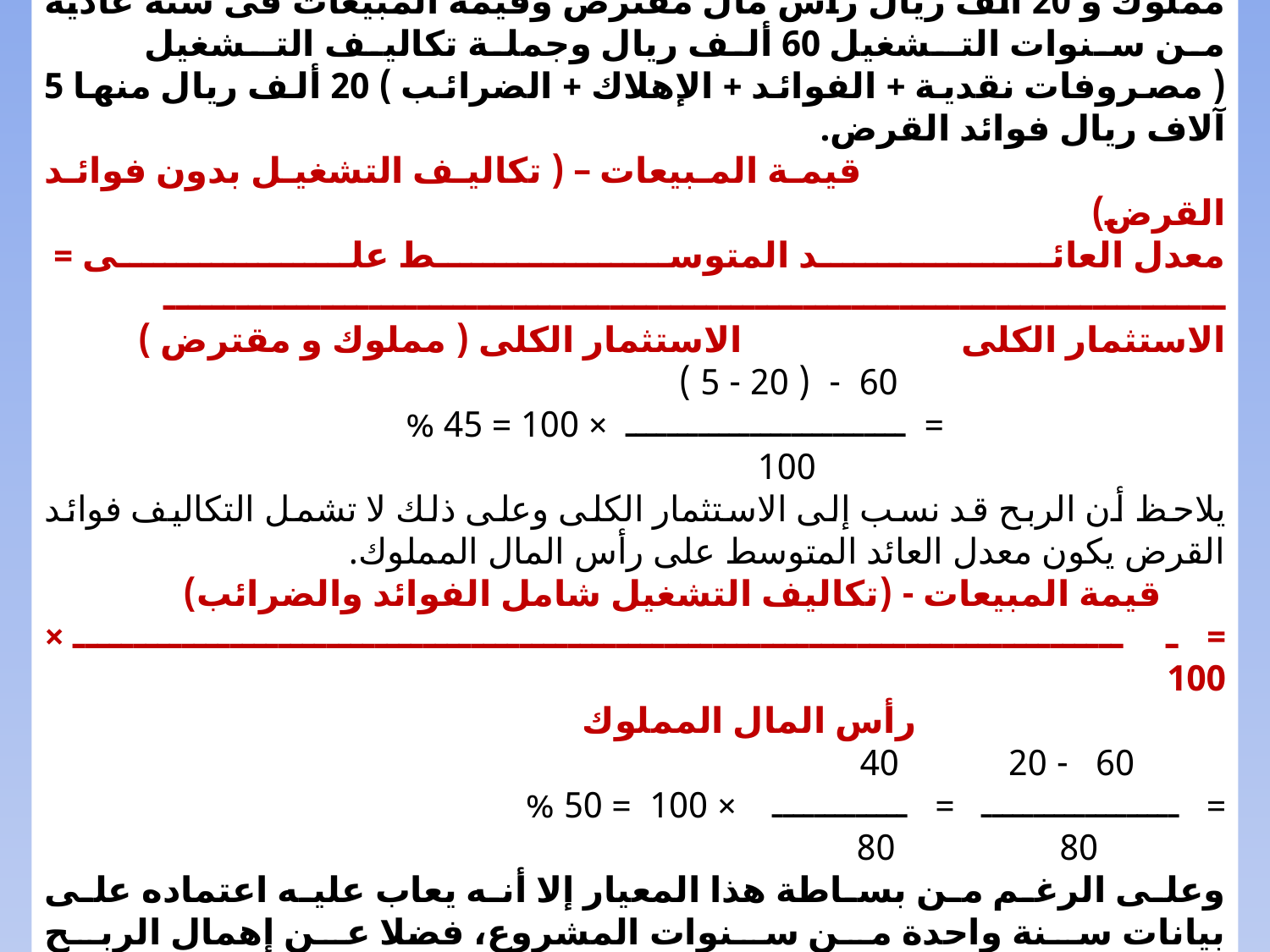

مشروع تكاليفه الاستثمارية 100 ألف ريال منها 80 ألف ريال رأس مال مملوك و 20 ألف ريال رأس مال مقترض وقيمة المبيعات فى سنة عادية من سنوات التـشغيل 60 ألف ريال وجملة تكاليف التـشغيل            ( مصروفات نقدية + الفوائد + الإهلاك + الضرائب ) 20 ألف ريال منها 5 آلاف ريال فوائد القرض.
                                        قيمة المبيعات – ( تكاليف التشغيل بدون فوائد القرض)
معدل العائد المتوسط على =  ــــــــــــــــــــــــــــــــــــــــــــــــــــــــــــــــــــــــــــــــــــــــ
الاستثمار الكلى                        الاستثمار الكلى ( مملوك و مقترض )
                                    60  -  ( 20 - 5 )
                               =  ـــــــــــــــــــــــــــ  × 100 = 45 %
                                             100
يلاحظ أن الربح قد نسب إلى الاستثمار الكلى وعلى ذلك لا تشمل التكاليف فوائد القرض يكون معدل العائد المتوسط على رأس المال المملوك.
       قيمة المبيعات - (تكاليف التشغيل شامل الفوائد والضرائب)
=   ــــــــــــــــــــــــــــــــــــــــــــــــــــــــــــــــــــــــــــــــــــــــ × 100
                                  رأس المال المملوك
          60   - 20            40
=   ـــــــــــــــــــ   =   ـــــــــــــ    × 100  = 50 %
              80                  80
وعلى الرغم من بساطة هذا المعيار إلا أنه يعاب عليه اعتماده على بيانات سنة واحدة من سنوات المشروع، فضلا عن إهمال الربح والتكاليف خلال عمر المشروع.
الدكتور عيسى قداده
73